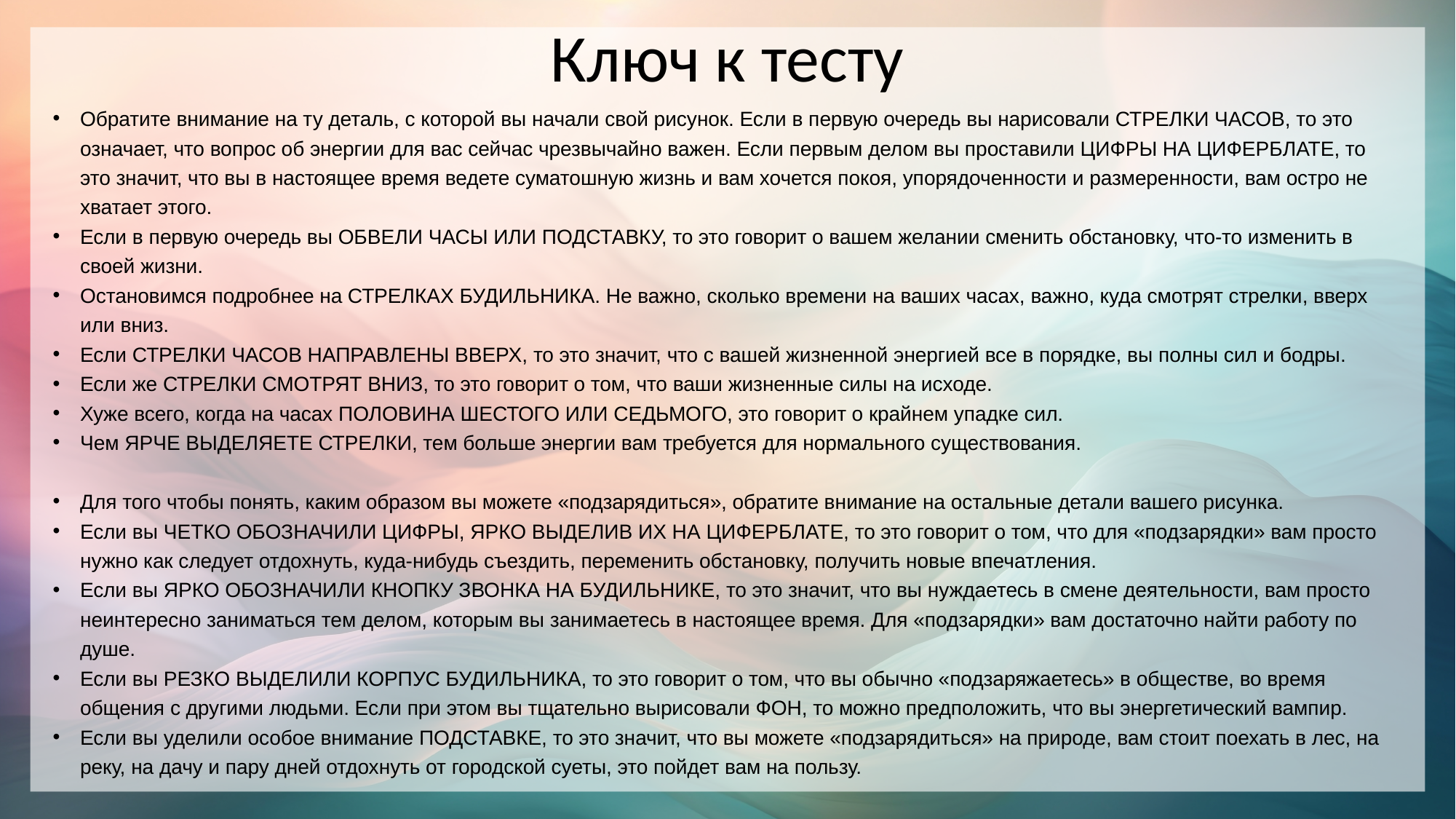

# Ключ к тесту
Обратите внимание на ту деталь, с которой вы начали свой рисунок. Если в первую очередь вы нарисовали СТРЕЛКИ ЧАСОВ, то это означает, что вопрос об энергии для вас сейчас чрезвычайно важен. Если первым делом вы проставили ЦИФРЫ НА ЦИФЕРБЛАТЕ, то это значит, что вы в настоящее время ведете суматошную жизнь и вам хочется покоя, упорядоченности и размеренности, вам остро не хватает этого.
Если в первую очередь вы ОБВЕЛИ ЧАСЫ ИЛИ ПОДСТАВКУ, то это говорит о вашем желании сменить обстановку, что-то изменить в своей жизни.
Остановимся подробнее на СТРЕЛКАХ БУДИЛЬНИКА. Не важно, сколько времени на ваших часах, важно, куда смотрят стрелки, вверх или вниз.
Если СТРЕЛКИ ЧАСОВ НАПРАВЛЕНЫ ВВЕРХ, то это значит, что с вашей жизненной энергией все в порядке, вы полны сил и бодры.
Если же СТРЕЛКИ СМОТРЯТ ВНИЗ, то это говорит о том, что ваши жизненные силы на исходе.
Хуже всего, когда на часах ПОЛОВИНА ШЕСТОГО ИЛИ СЕДЬМОГО, это говорит о крайнем упадке сил.
Чем ЯРЧЕ ВЫДЕЛЯЕТЕ СТРЕЛКИ, тем больше энергии вам требуется для нормального существования.

Для того чтобы понять, каким образом вы можете «подзарядиться», обратите внимание на остальные детали вашего рисунка.
Если вы ЧЕТКО ОБОЗНАЧИЛИ ЦИФРЫ, ЯРКО ВЫДЕЛИВ ИХ НА ЦИФЕРБЛАТЕ, то это говорит о том, что для «подзарядки» вам просто нужно как следует отдохнуть, куда-нибудь съездить, переменить обстановку, получить новые впечатления.
Если вы ЯРКО ОБОЗНАЧИЛИ КНОПКУ ЗВОНКА НА БУДИЛЬНИКЕ, то это значит, что вы нуждаетесь в смене деятельности, вам просто неинтересно заниматься тем делом, которым вы занимаетесь в настоящее время. Для «подзарядки» вам достаточно найти работу по душе.
Если вы РЕЗКО ВЫДЕЛИЛИ КОРПУС БУДИЛЬНИКА, то это говорит о том, что вы обычно «подзаряжаетесь» в обществе, во время общения с другими людьми. Если при этом вы тщательно вырисовали ФОН, то можно предположить, что вы энергетический вампир.
Если вы уделили особое внимание ПОДСТАВКЕ, то это значит, что вы можете «подзарядиться» на природе, вам стоит поехать в лес, на реку, на дачу и пару дней отдохнуть от городской суеты, это пойдет вам на пользу.